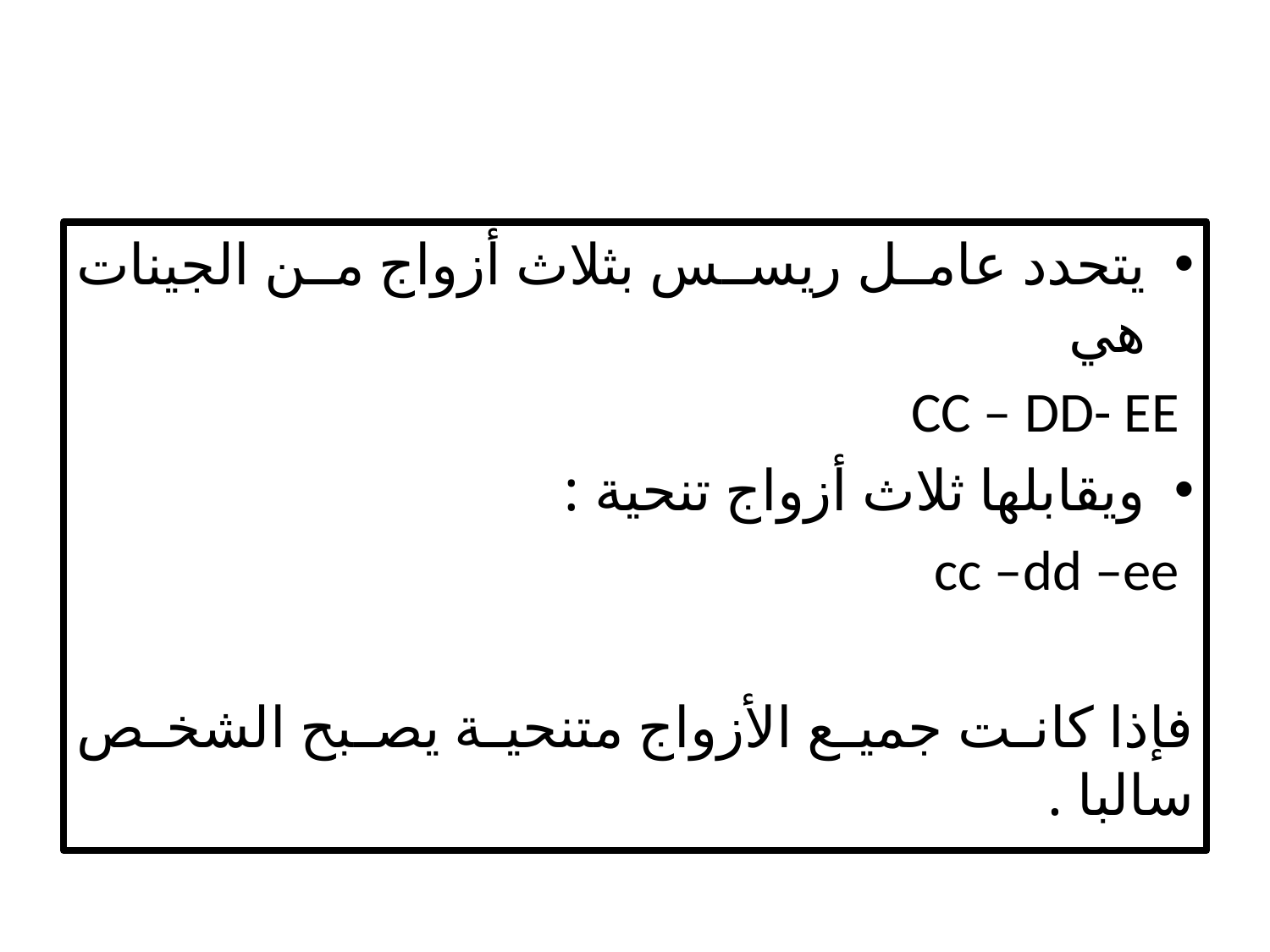

#
يتحدد عامل ريسس بثلاث أزواج من الجينات هي
 CC – DD- EE
ويقابلها ثلاث أزواج تنحية :
 cc –dd –ee

فإذا كانت جميع الأزواج متنحية يصبح الشخص سالبا .